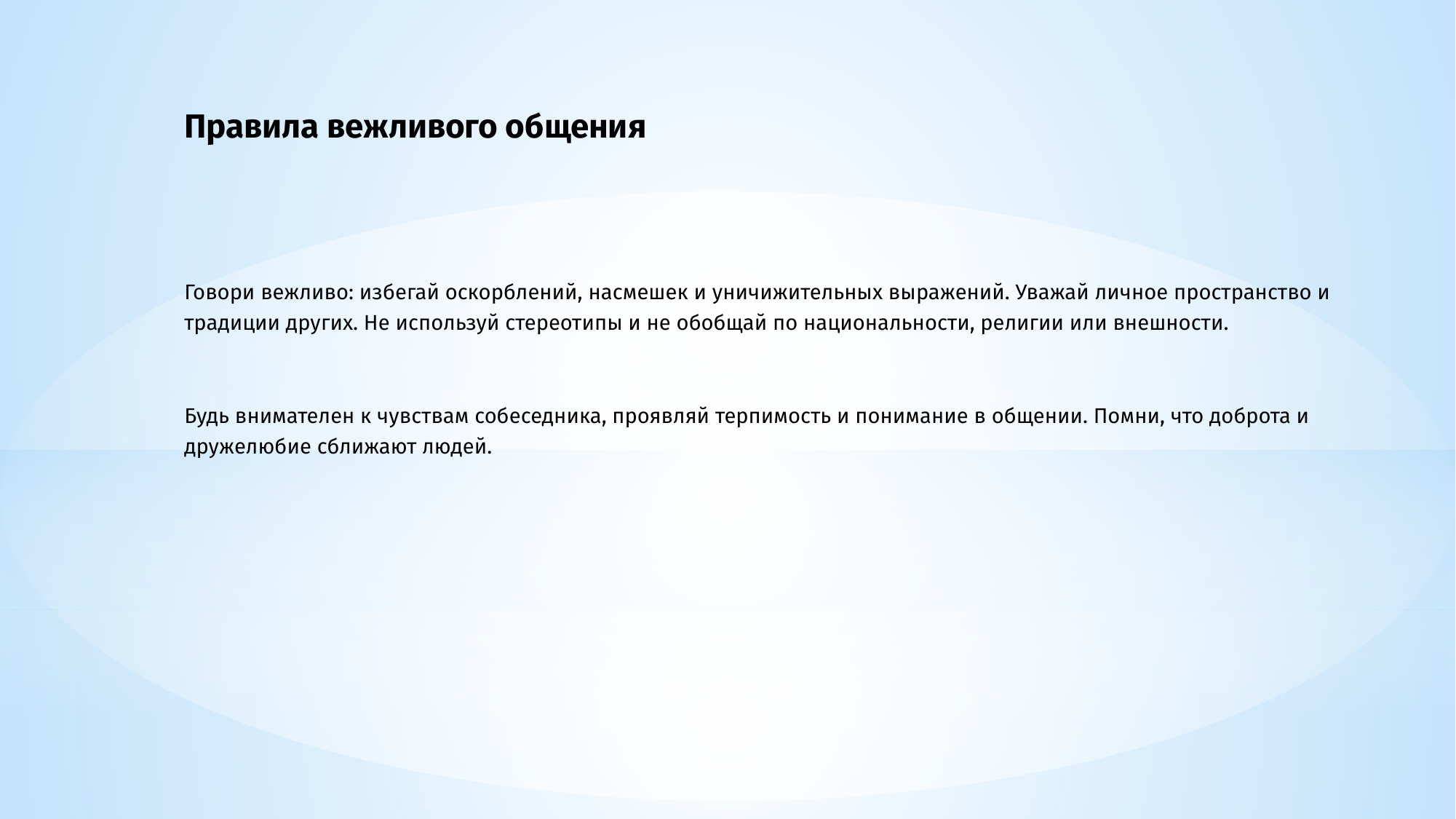

Правила вежливого общения
Говори вежливо: избегай оскорблений, насмешек и уничижительных выражений. Уважай личное пространство и традиции других. Не используй стереотипы и не обобщай по национальности, религии или внешности.
Будь внимателен к чувствам собеседника, проявляй терпимость и понимание в общении. Помни, что доброта и дружелюбие сближают людей.